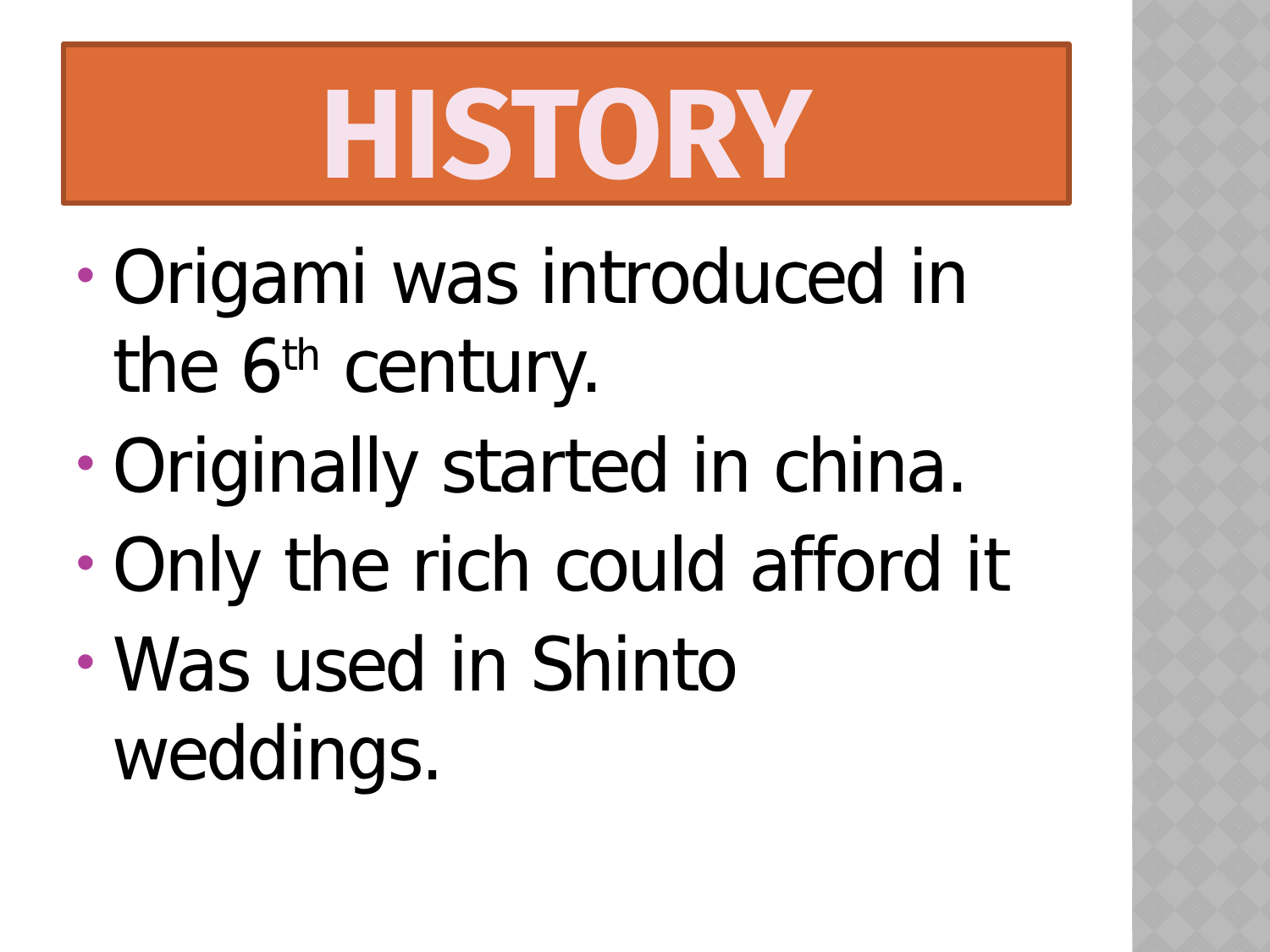

# History
Origami was introduced in the 6th century.
Originally started in china.
Only the rich could afford it
Was used in Shinto weddings.